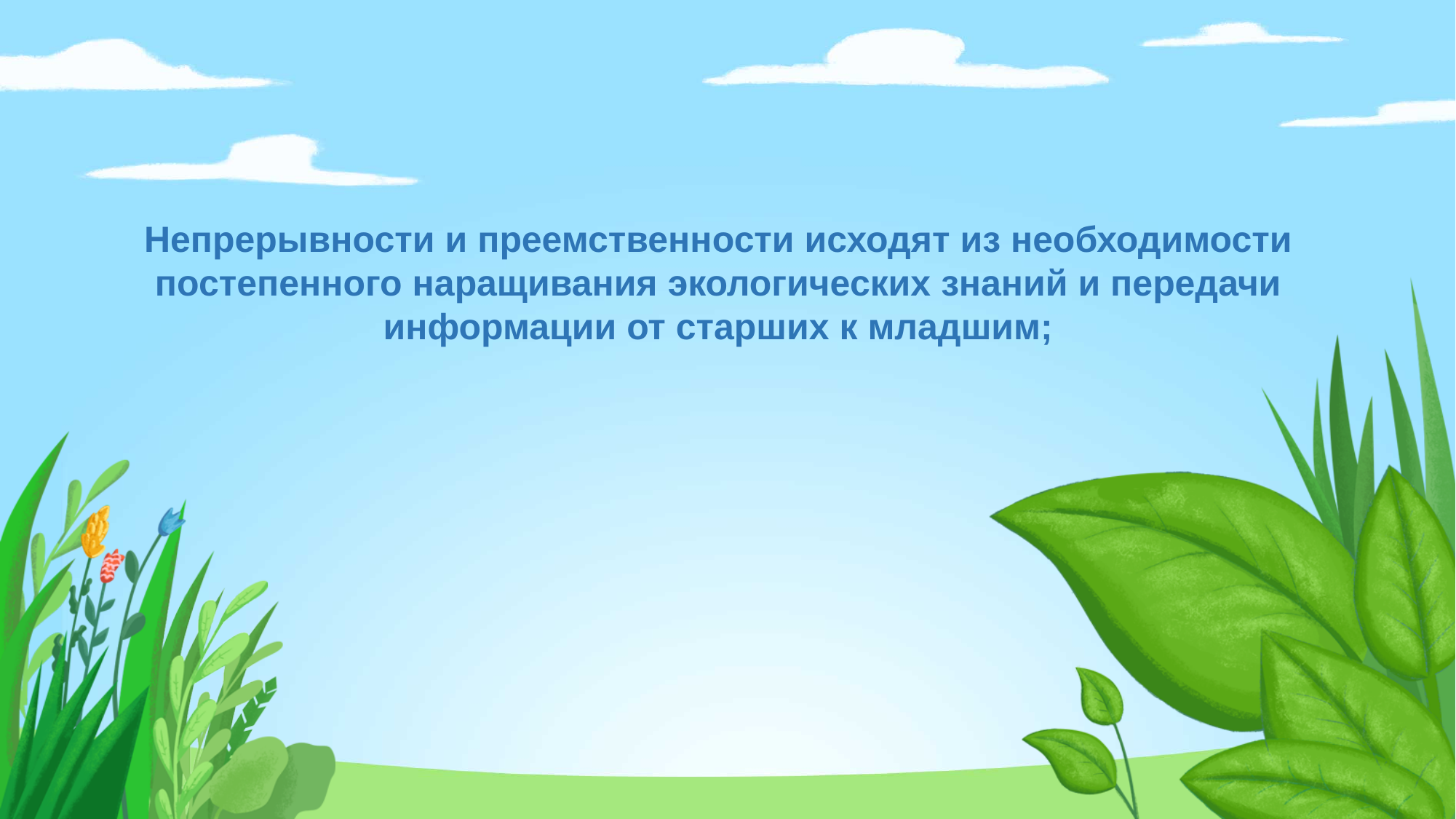

Непрерывности и преемственности исходят из необходимости постепенного наращивания экологических знаний и передачи информации от старших к младшим;